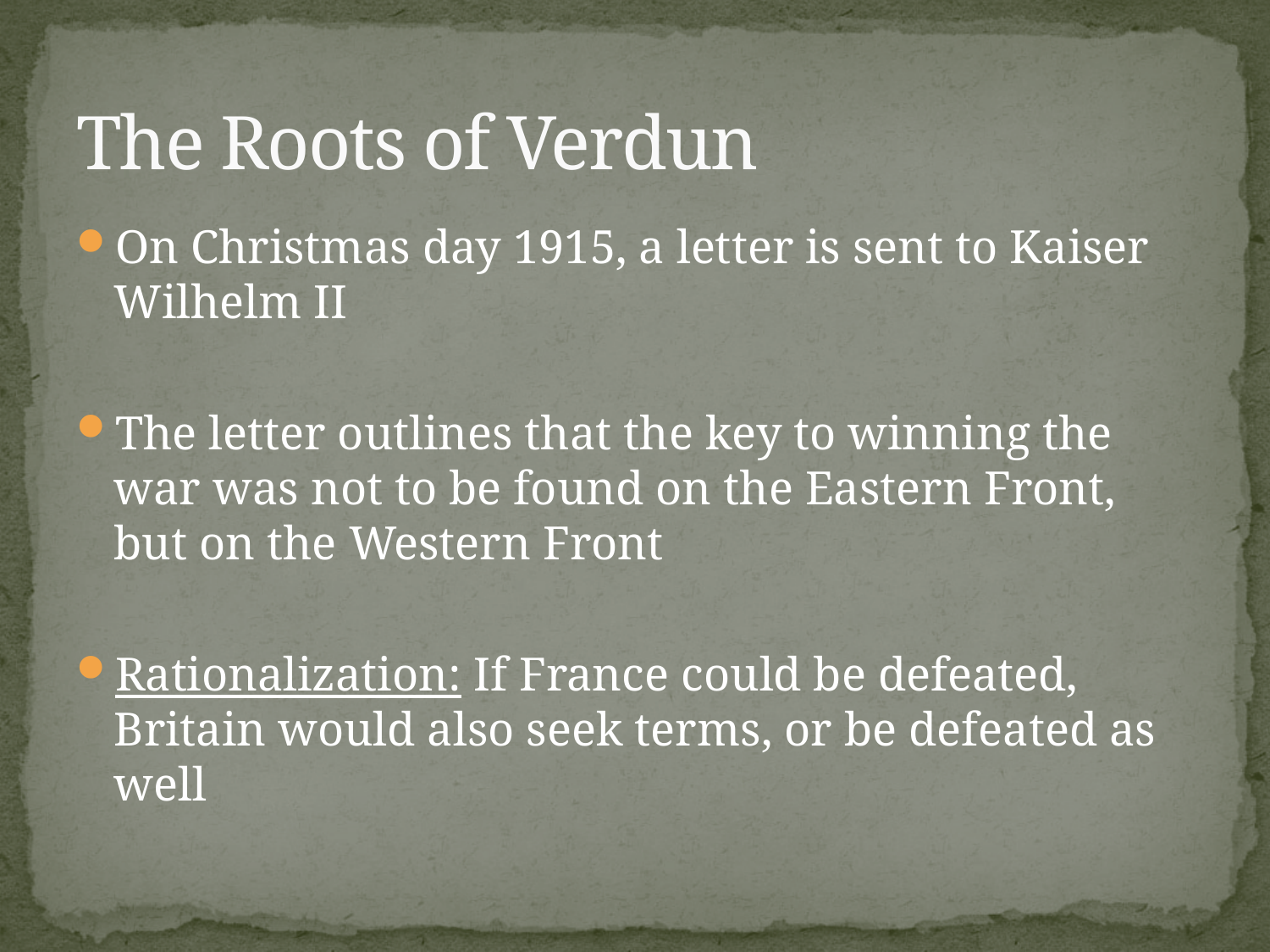

# The Roots of Verdun
On Christmas day 1915, a letter is sent to Kaiser Wilhelm II

The letter outlines that the key to winning the war was not to be found on the Eastern Front, but on the Western Front

Rationalization: If France could be defeated, Britain would also seek terms, or be defeated as well